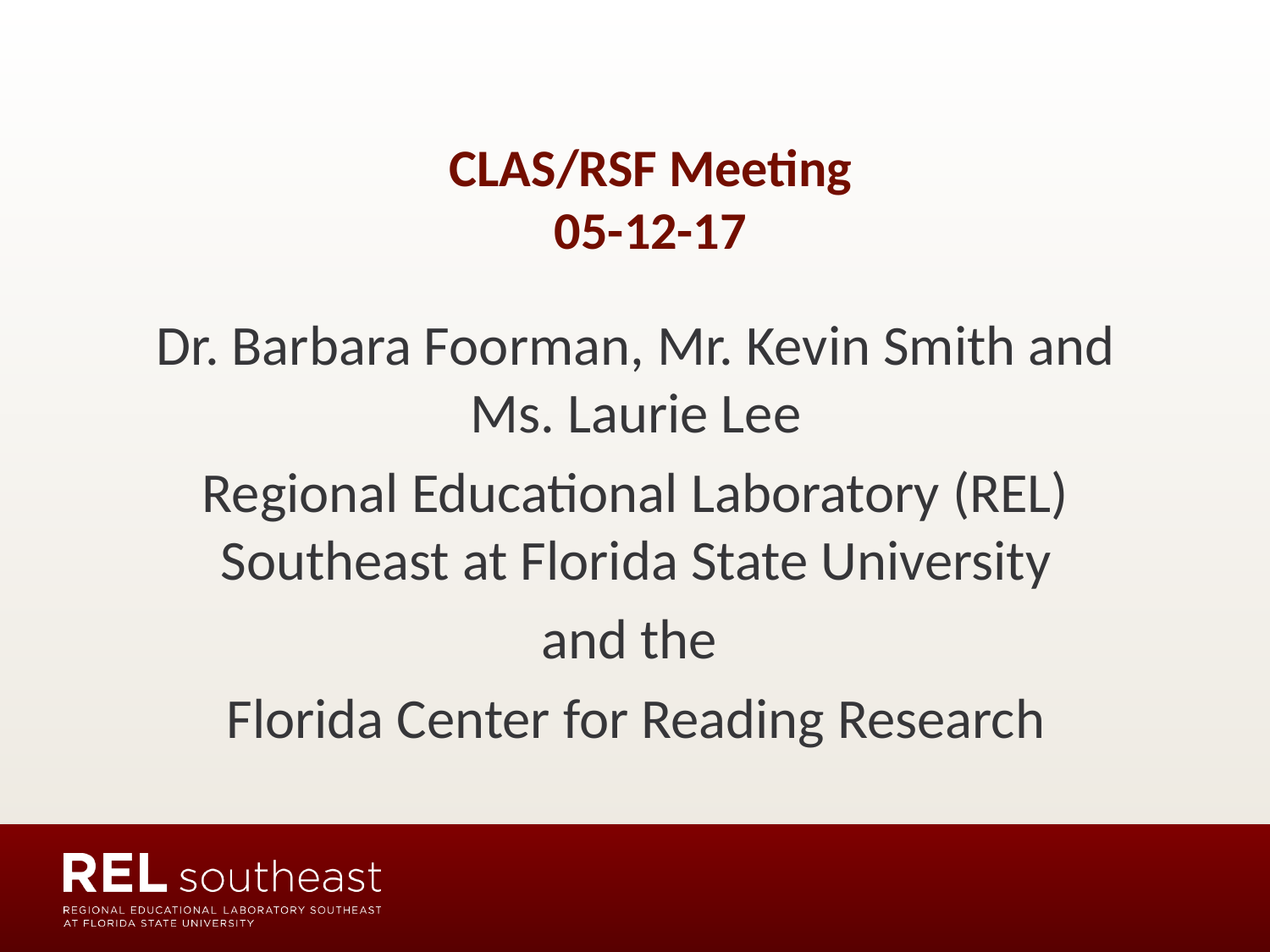

# CLAS/RSF Meeting 05-12-17
Dr. Barbara Foorman, Mr. Kevin Smith and Ms. Laurie Lee
Regional Educational Laboratory (REL) Southeast at Florida State University
and the
Florida Center for Reading Research